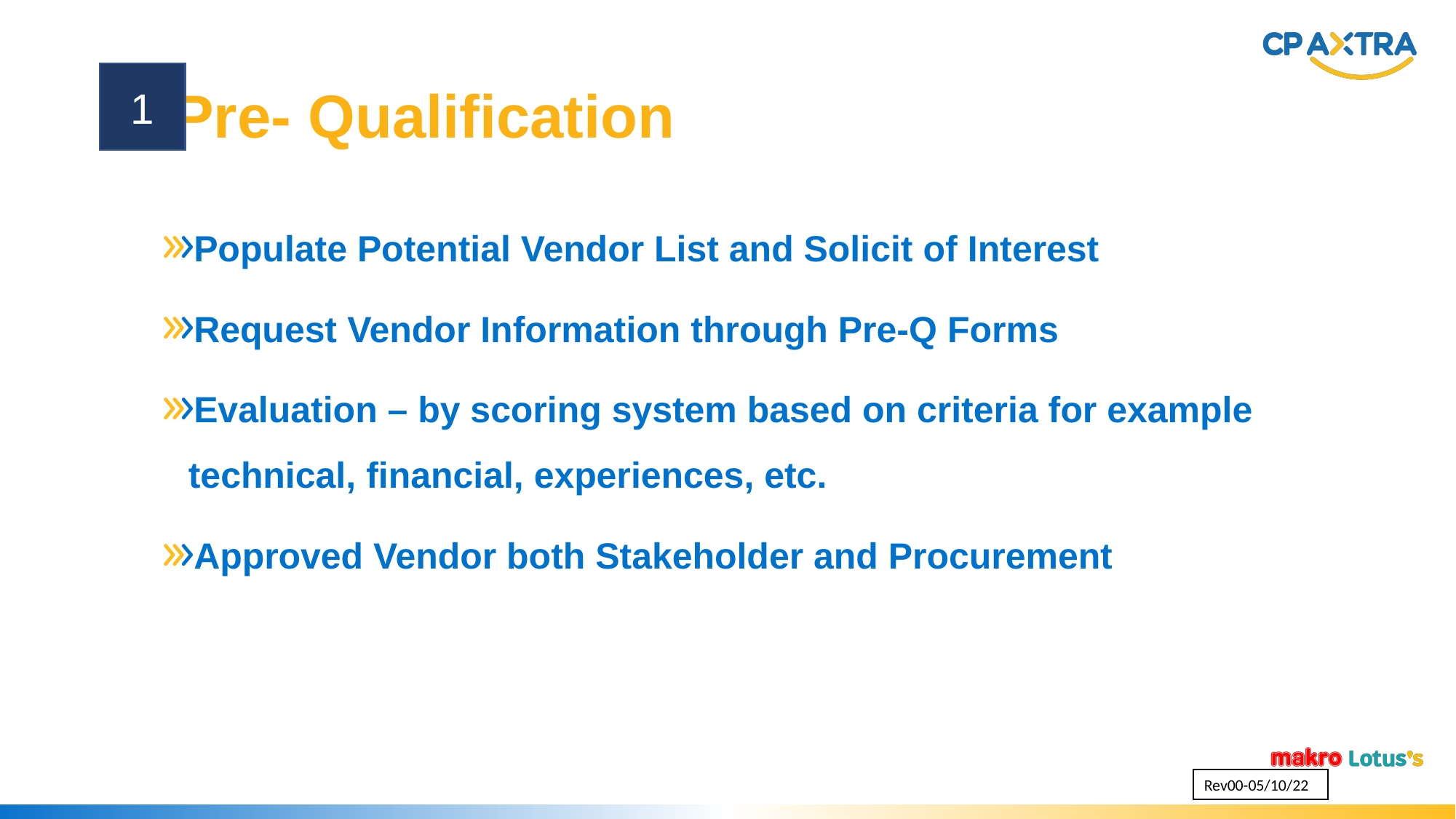

Pre- Qualification
1
Populate Potential Vendor List and Solicit of Interest
Request Vendor Information through Pre-Q Forms
Evaluation – by scoring system based on criteria for example technical, financial, experiences, etc.
Approved Vendor both Stakeholder and Procurement

Rev00-05/10/22